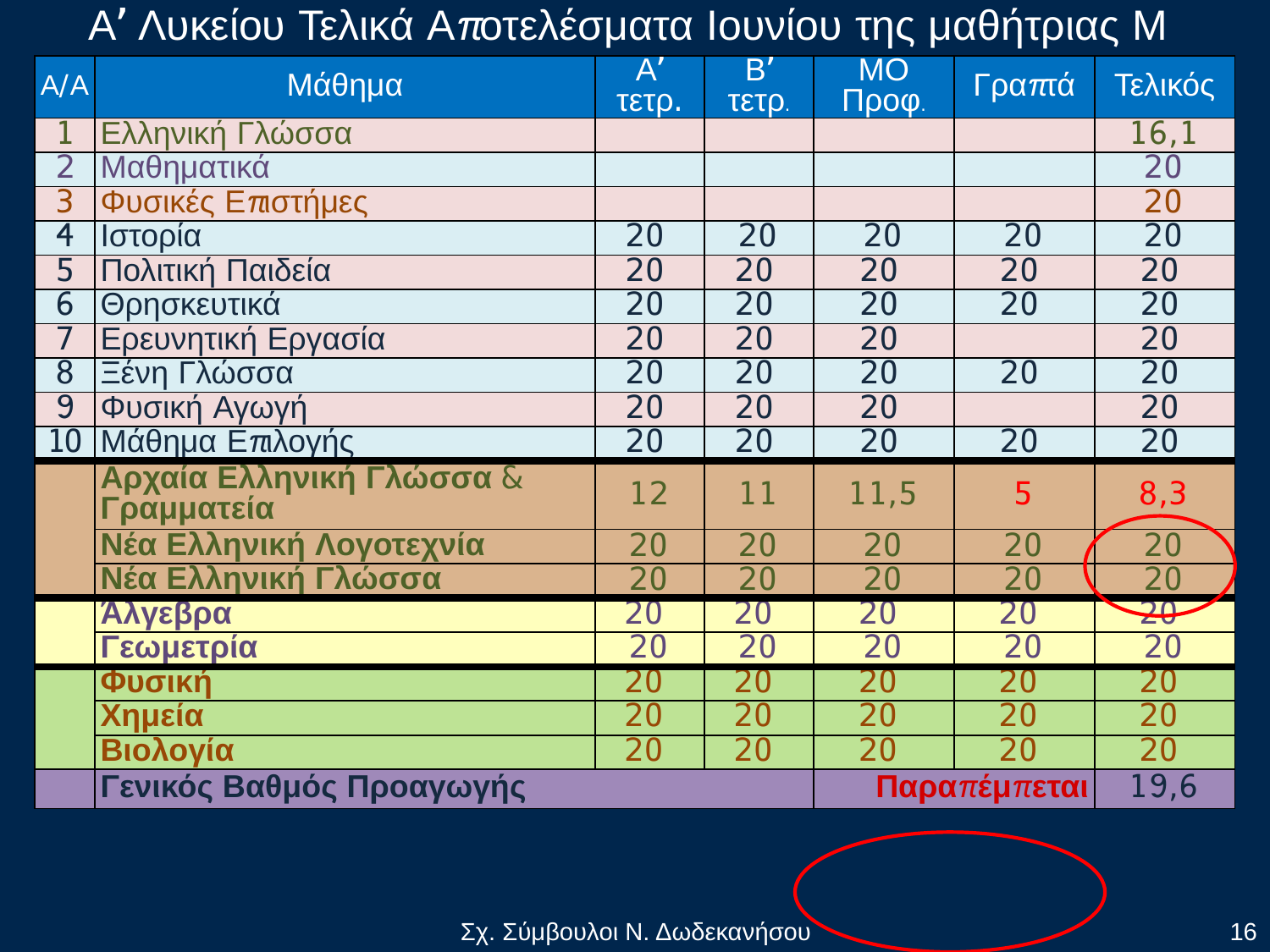

# Α’ Λυκείου Τελικά Αποτελέσματα Ιουνίου της μαθήτριας Μ
| Α/Α | Μάθημα | Α’ τετρ. | Β’ τετρ. | ΜΟ Προφ. | Γραπτά | Τελικός |
| --- | --- | --- | --- | --- | --- | --- |
| 1 | Ελληνική Γλώσσα |  |  |  |  | 16,1 |
| 2 | Μαθηματικά |  |  |  |  | 20 |
| 3 | Φυσικές Επιστήμες |  |  |  |  | 20 |
| 4 | Ιστορία | 20 | 20 | 20 | 20 | 20 |
| 5 | Πολιτική Παιδεία | 20 | 20 | 20 | 20 | 20 |
| 6 | Θρησκευτικά | 20 | 20 | 20 | 20 | 20 |
| 7 | Ερευνητική Εργασία | 20 | 20 | 20 |  | 20 |
| 8 | Ξένη Γλώσσα | 20 | 20 | 20 | 20 | 20 |
| 9 | Φυσική Αγωγή | 20 | 20 | 20 |  | 20 |
| 10 | Μάθημα Επιλογής | 20 | 20 | 20 | 20 | 20 |
|  | Αρχαία Ελληνική Γλώσσα & Γραμματεία | 12 | 11 | 11,5 | 5 | 8,3 |
|  | Νέα Ελληνική Λογοτεχνία | 20 | 20 | 20 | 20 | 20 |
|  | Νέα Ελληνική Γλώσσα | 20 | 20 | 20 | 20 | 20 |
|  | Άλγεβρα | 20 | 20 | 20 | 20 | 20 |
|  | Γεωμετρία | 20 | 20 | 20 | 20 | 20 |
|  | Φυσική | 20 | 20 | 20 | 20 | 20 |
|  | Χημεία | 20 | 20 | 20 | 20 | 20 |
|  | Βιολογία | 20 | 20 | 20 | 20 | 20 |
|  | Γενικός Βαθμός Προαγωγής |  |  | Παραπέμπεται |  | 19,6 |

Σχ. Σύμβουλοι Ν. Δωδεκανήσου
16